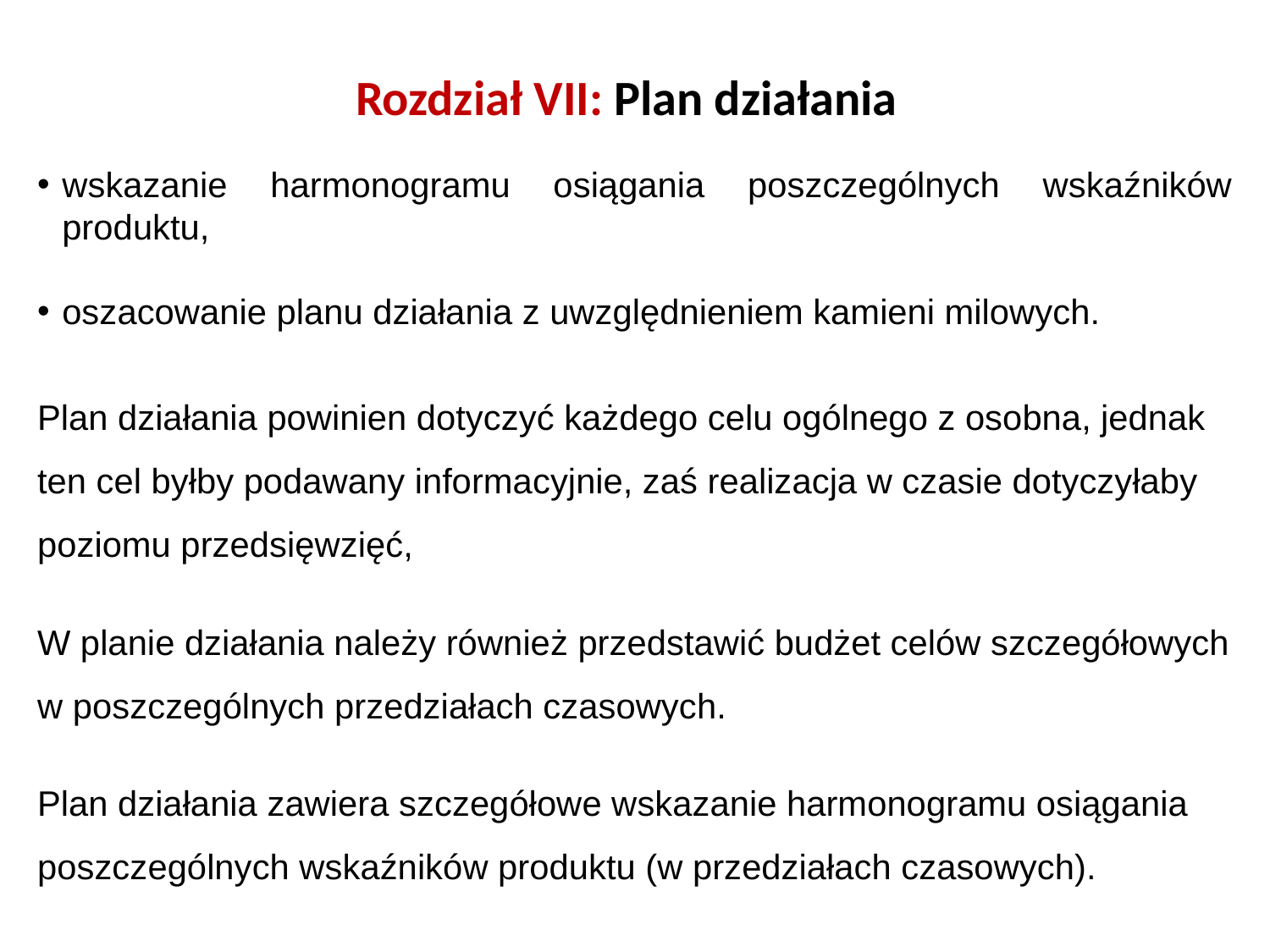

# Rozdział VII: Plan działania

wskazanie harmonogramu osiągania poszczególnych wskaźników produktu,

oszacowanie planu działania z uwzględnieniem kamieni milowych.

Plan działania powinien dotyczyć każdego celu ogólnego z osobna, jednak ten cel byłby podawany informacyjnie, zaś realizacja w czasie dotyczyłaby poziomu przedsięwzięć,

W planie działania należy również przedstawić budżet celów szczegółowych w poszczególnych przedziałach czasowych.

Plan działania zawiera szczegółowe wskazanie harmonogramu osiągania poszczególnych wskaźników produktu (w przedziałach czasowych).